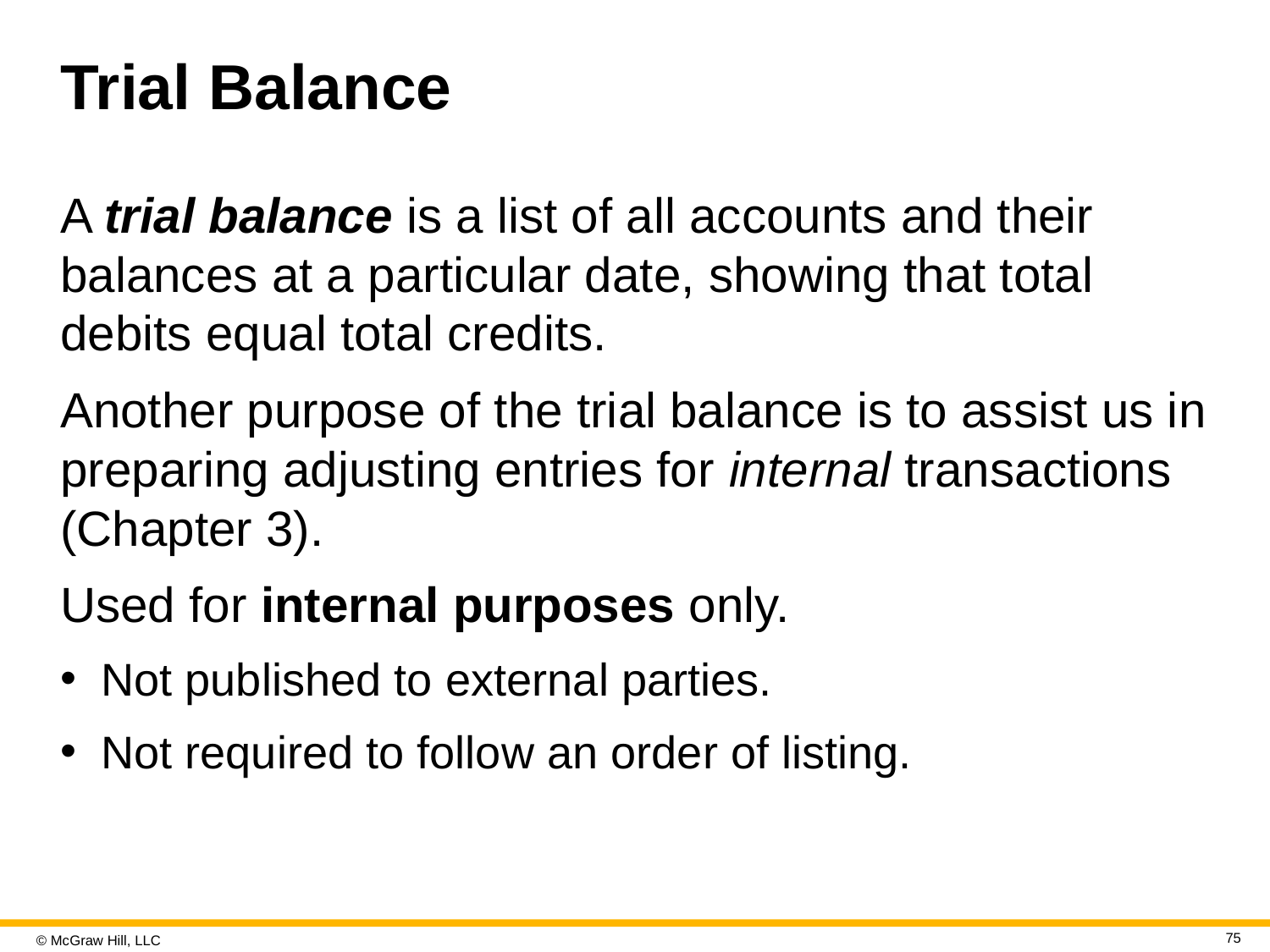

# Trial Balance
A trial balance is a list of all accounts and their balances at a particular date, showing that total debits equal total credits.
Another purpose of the trial balance is to assist us in preparing adjusting entries for internal transactions (Chapter 3).
Used for internal purposes only.
Not published to external parties.
Not required to follow an order of listing.
75